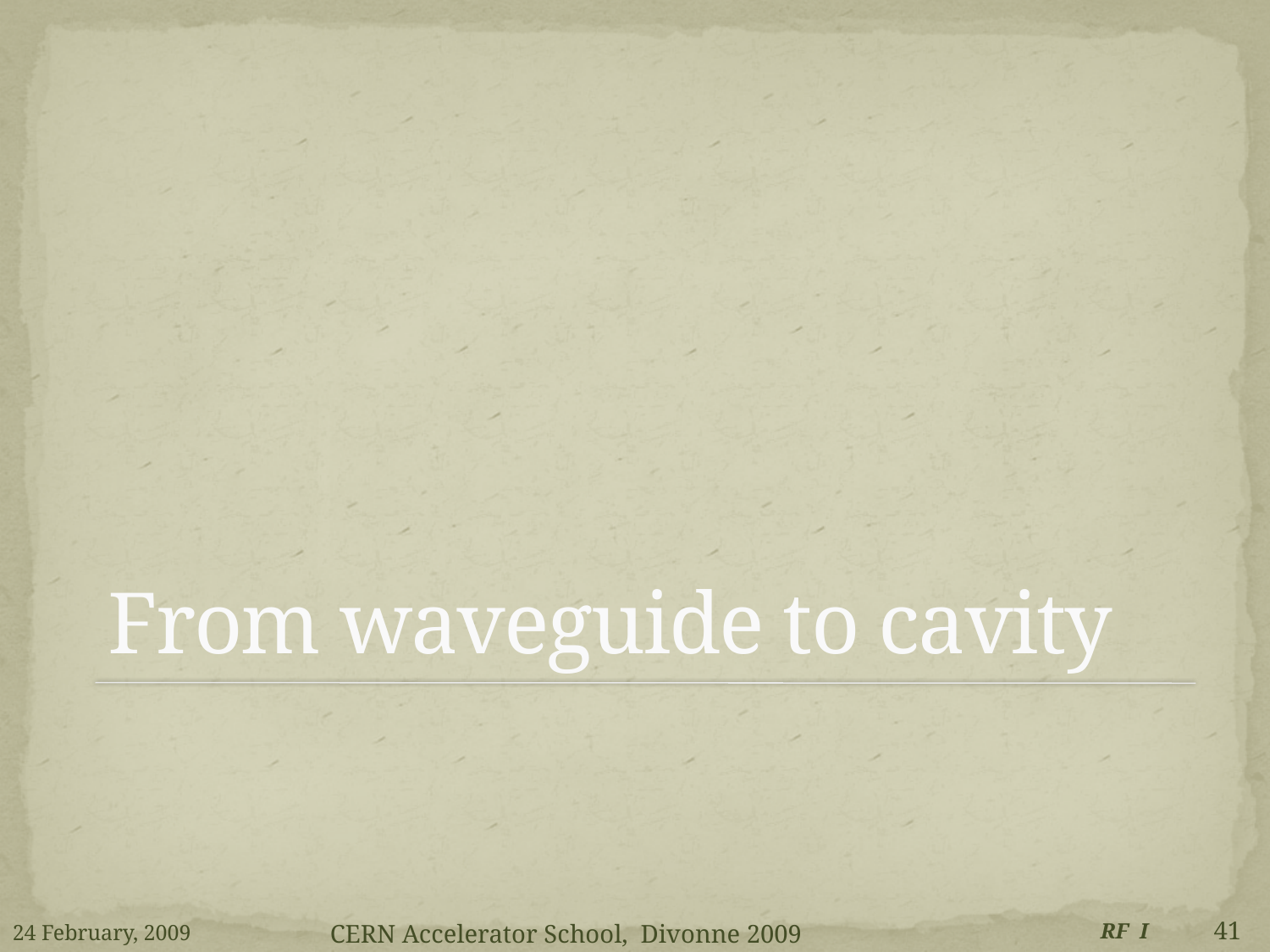

# From waveguide to cavity

24 February, 2009
RF  I
41